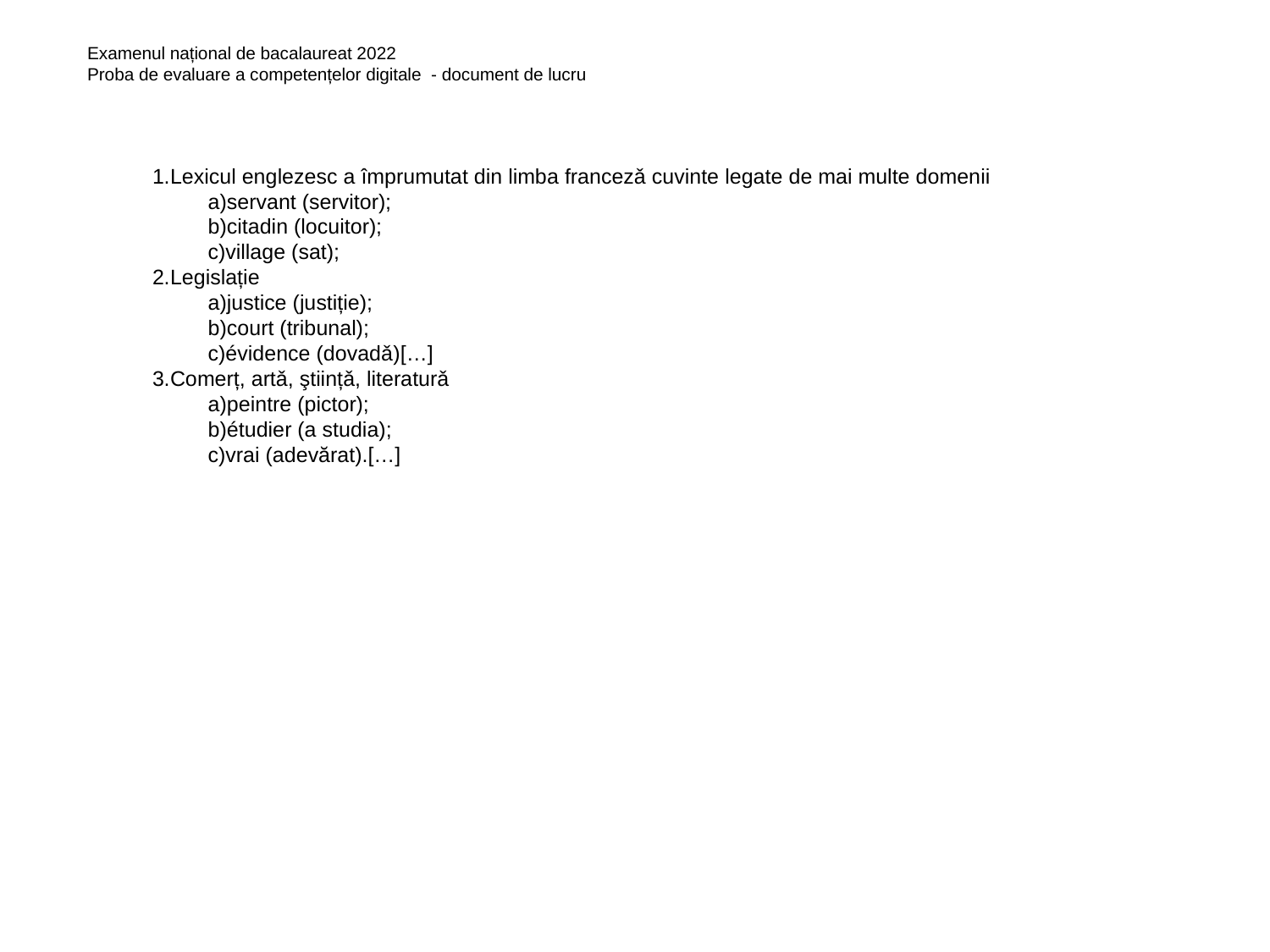

Examenul național de bacalaureat 2022
Proba de evaluare a competențelor digitale  - document de lucru
Lexicul englezesc a împrumutat din limba francezǎ cuvinte legate de mai multe domenii
servant (servitor);
citadin (locuitor);
village (sat);
Legislație
justice (justiție);
court (tribunal);
évidence (dovadǎ)[…]
Comerț, artǎ, ştiințǎ, literaturǎ
peintre (pictor);
étudier (a studia);
vrai (adevărat).[…]